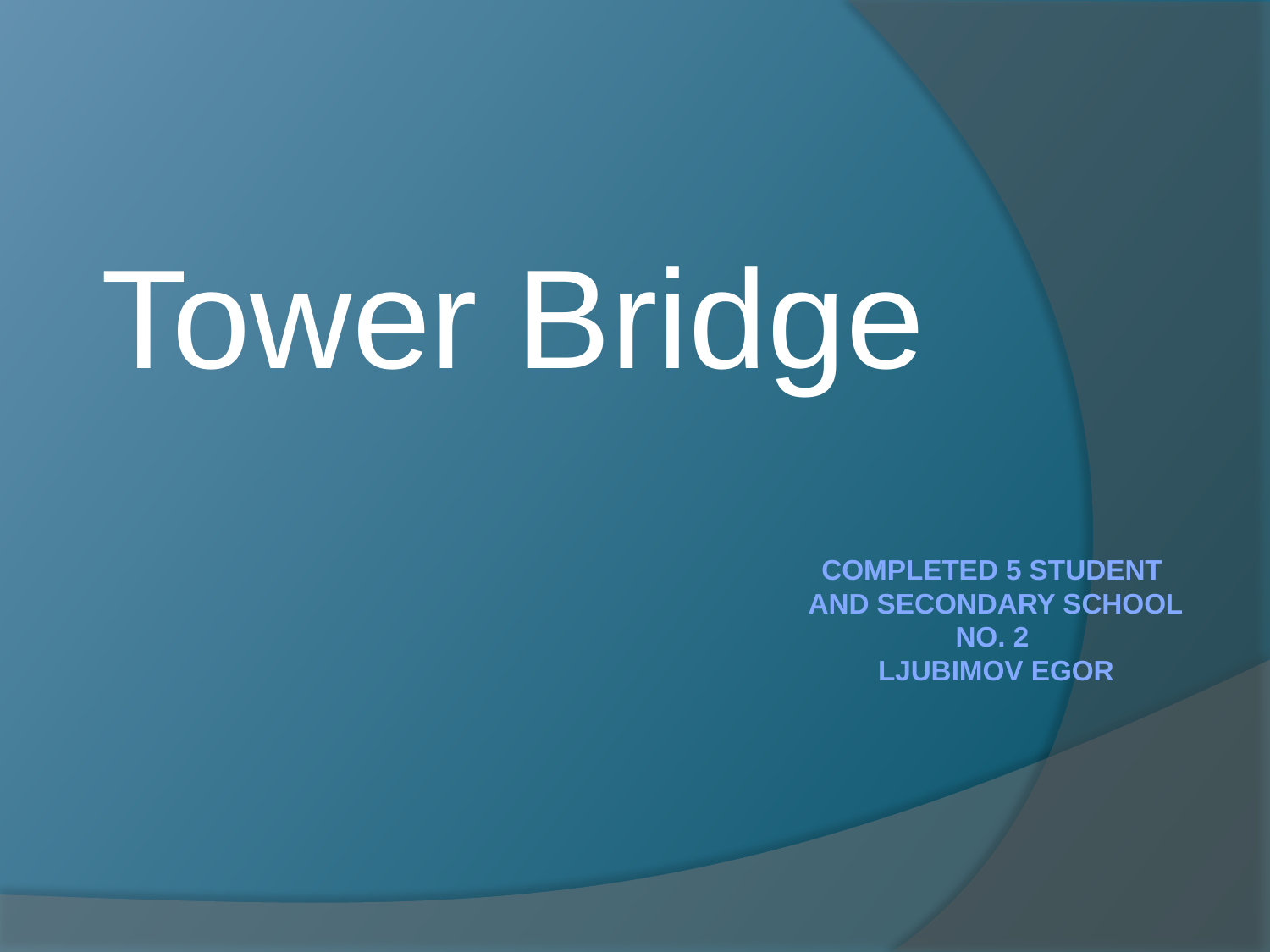

Tower Bridge
# completed 5 student and secondary school No. 2 Ljubimov Egor